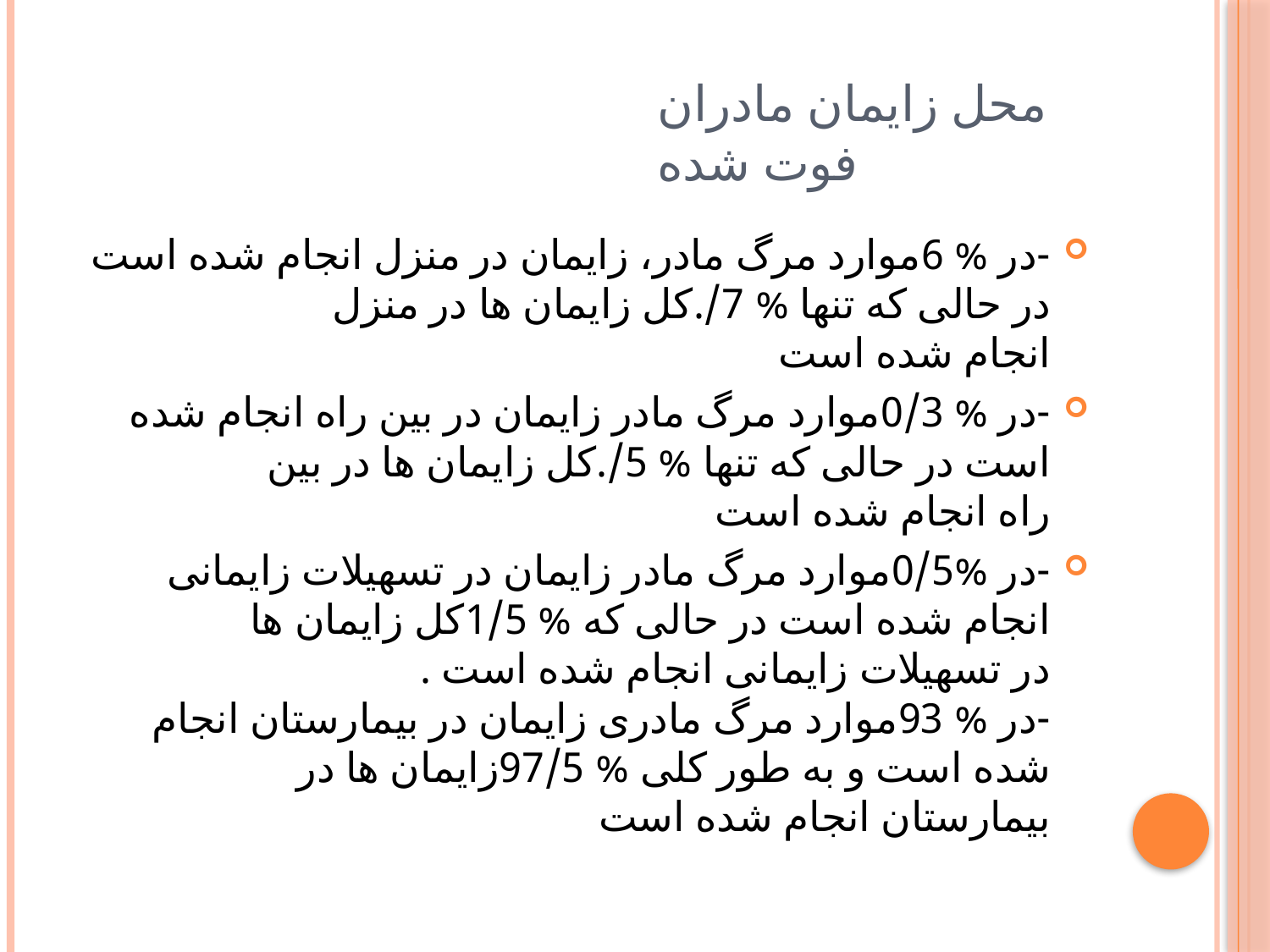

# محل زایمان مادران فوت شده
-در % 6موارد مرگ مادر، زایمان در منزل انجام شده است در حالی که تنها % 7/.کل زایمان ها در منزل
انجام شده است
-در % 0/3موارد مرگ مادر زایمان در بین راه انجام شده است در حالی که تنها % 5/.کل زایمان ها در بین
راه انجام شده است
-در %0/5موارد مرگ مادر زایمان در تسهیلات زایمانی انجام شده است در حالی که % 1/5کل زایمان ها
در تسهیلات زایمانی انجام شده است .
-در % 93موارد مرگ مادری زایمان در بیمارستان انجام شده است و به طور کلی % 97/5زایمان ها در
بیمارستان انجام شده است